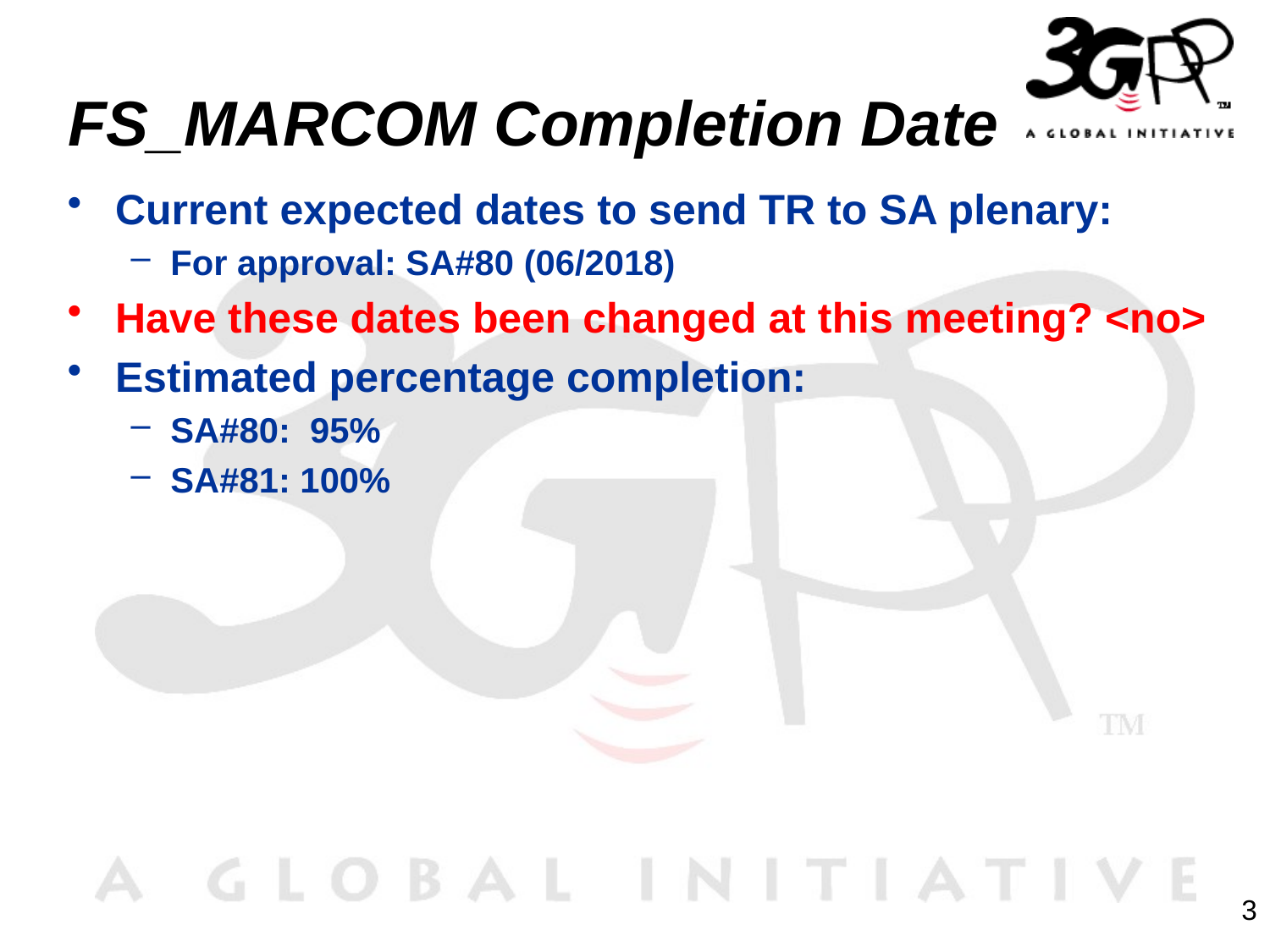

# FS_MARCOM Completion Date
Current expected dates to send TR to SA plenary:
For approval: SA#80 (06/2018)
Have these dates been changed at this meeting? <no>
Estimated percentage completion:
SA#80:  95%
SA#81: 100%
3